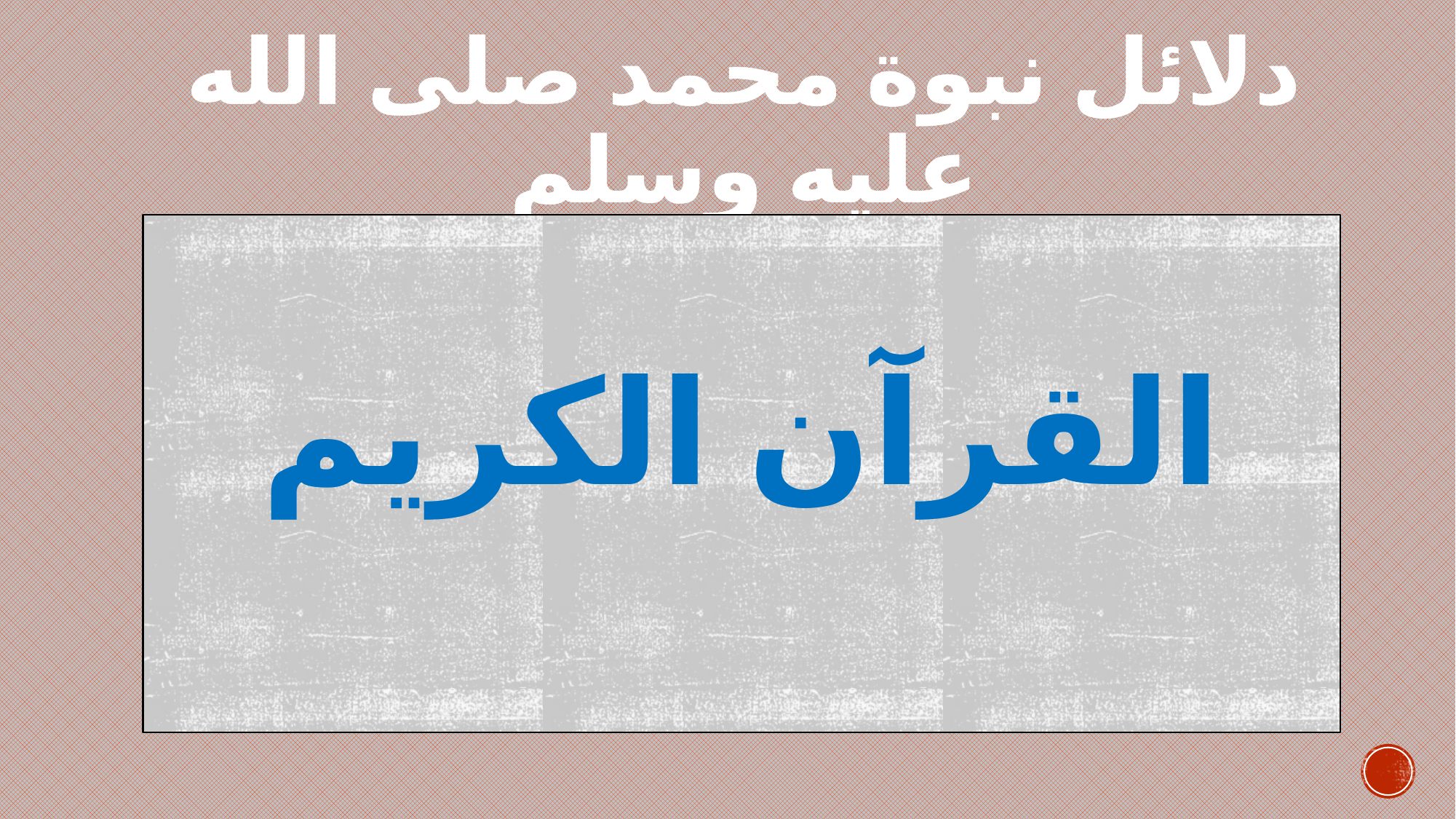

# دلائل نبوة محمد صلى الله عليه وسلم

القرآن الكريم